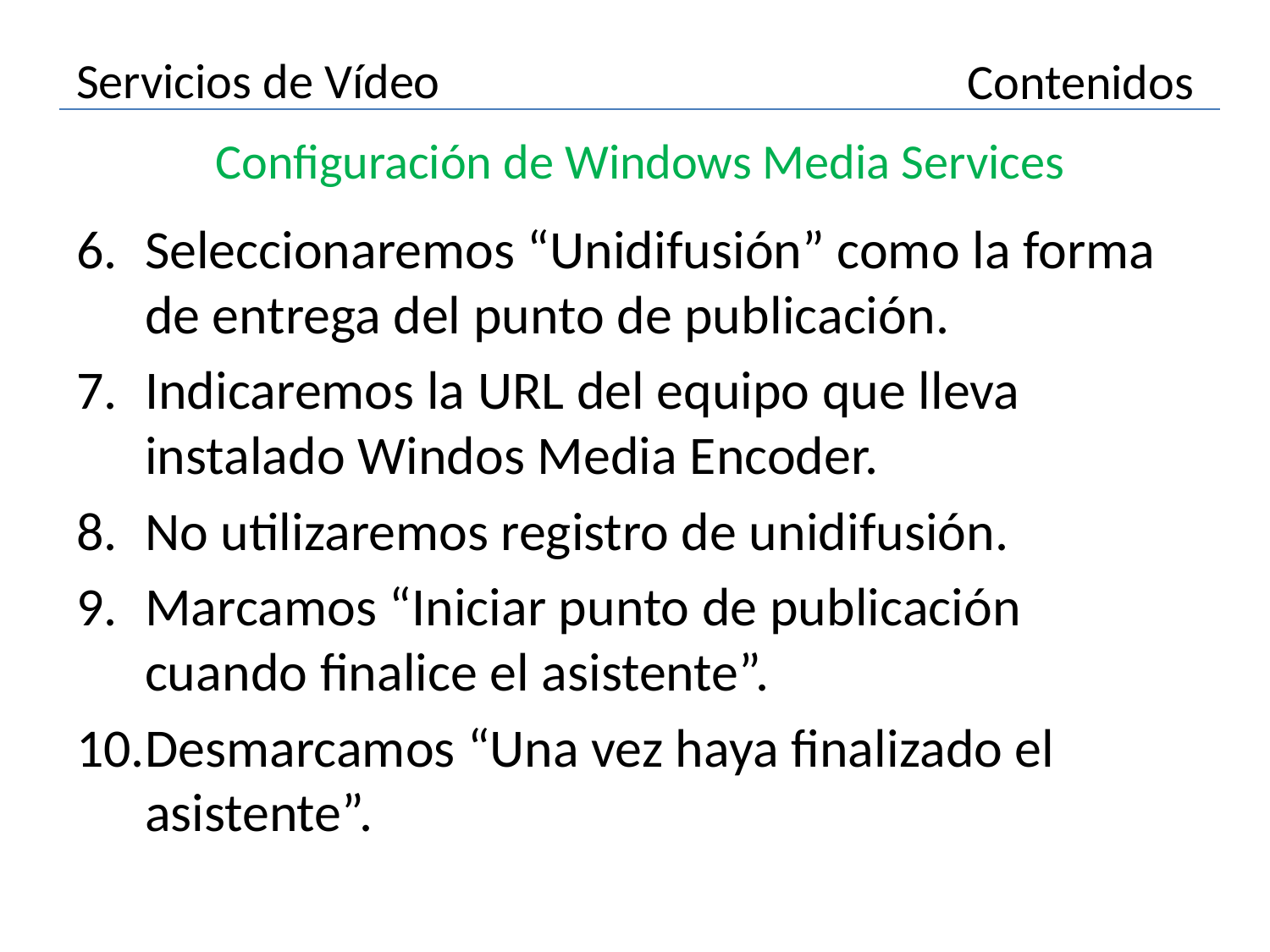

# Servicios de Vídeo
Contenidos
Configuración de Windows Media Services
Seleccionaremos “Unidifusión” como la forma de entrega del punto de publicación.
Indicaremos la URL del equipo que lleva instalado Windos Media Encoder.
No utilizaremos registro de unidifusión.
Marcamos “Iniciar punto de publicación cuando finalice el asistente”.
Desmarcamos “Una vez haya finalizado el asistente”.